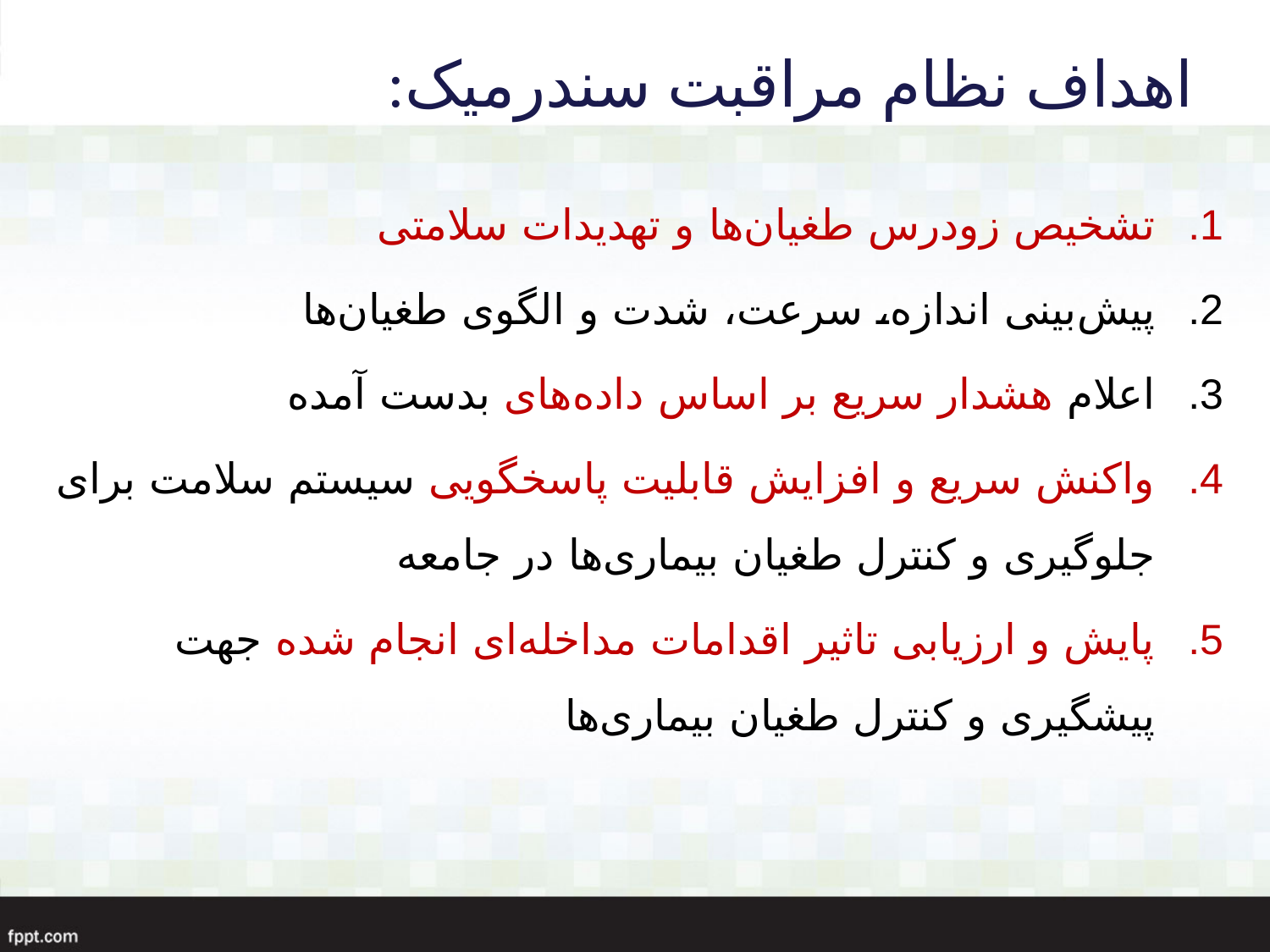

# اهداف نظام مراقبت سندرمیک:
تشخیص زودرس طغیان‌ها و تهدیدات سلامتی
پیش‌بینی اندازه، سرعت، شدت و الگوی طغیان‌ها
اعلام هشدار سریع بر اساس داده‌های بدست آمده
واکنش سریع و افزایش قابلیت پاسخگویی سیستم سلامت برای جلوگیری و کنترل طغیان بیماری‌ها در جامعه
پایش و ارزیابی تاثیر اقدامات مداخله‌ای انجام شده جهت پیشگیری و کنترل طغیان بیماری‌ها